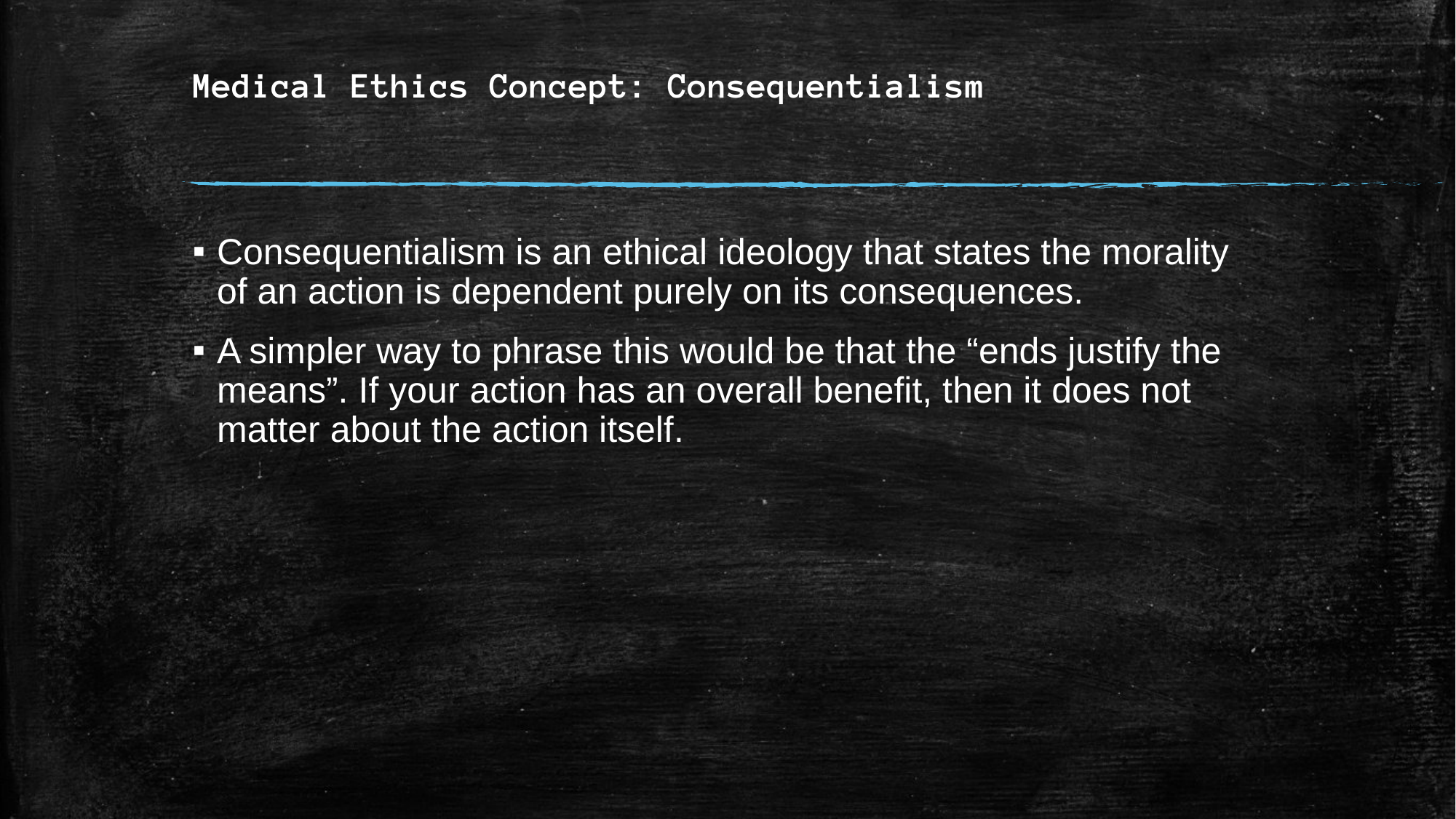

# Medical Ethics Concept: Consequentialism
Consequentialism is an ethical ideology that states the morality of an action is dependent purely on its consequences.
A simpler way to phrase this would be that the “ends justify the means”. If your action has an overall benefit, then it does not matter about the action itself.